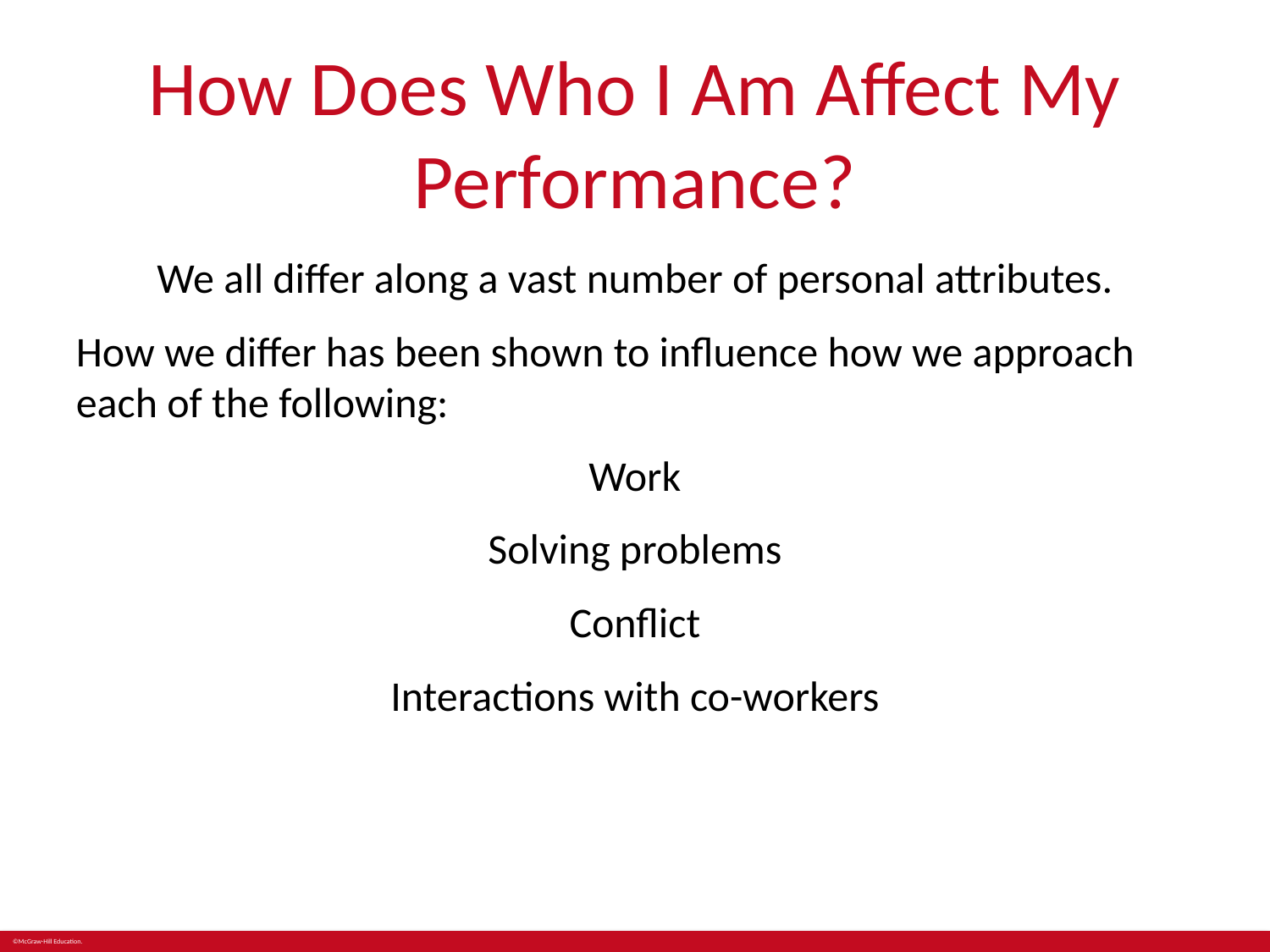

# How Does Who I Am Affect My Performance?
We all differ along a vast number of personal attributes.
How we differ has been shown to influence how we approach each of the following:
Work
Solving problems
Conflict
Interactions with co-workers